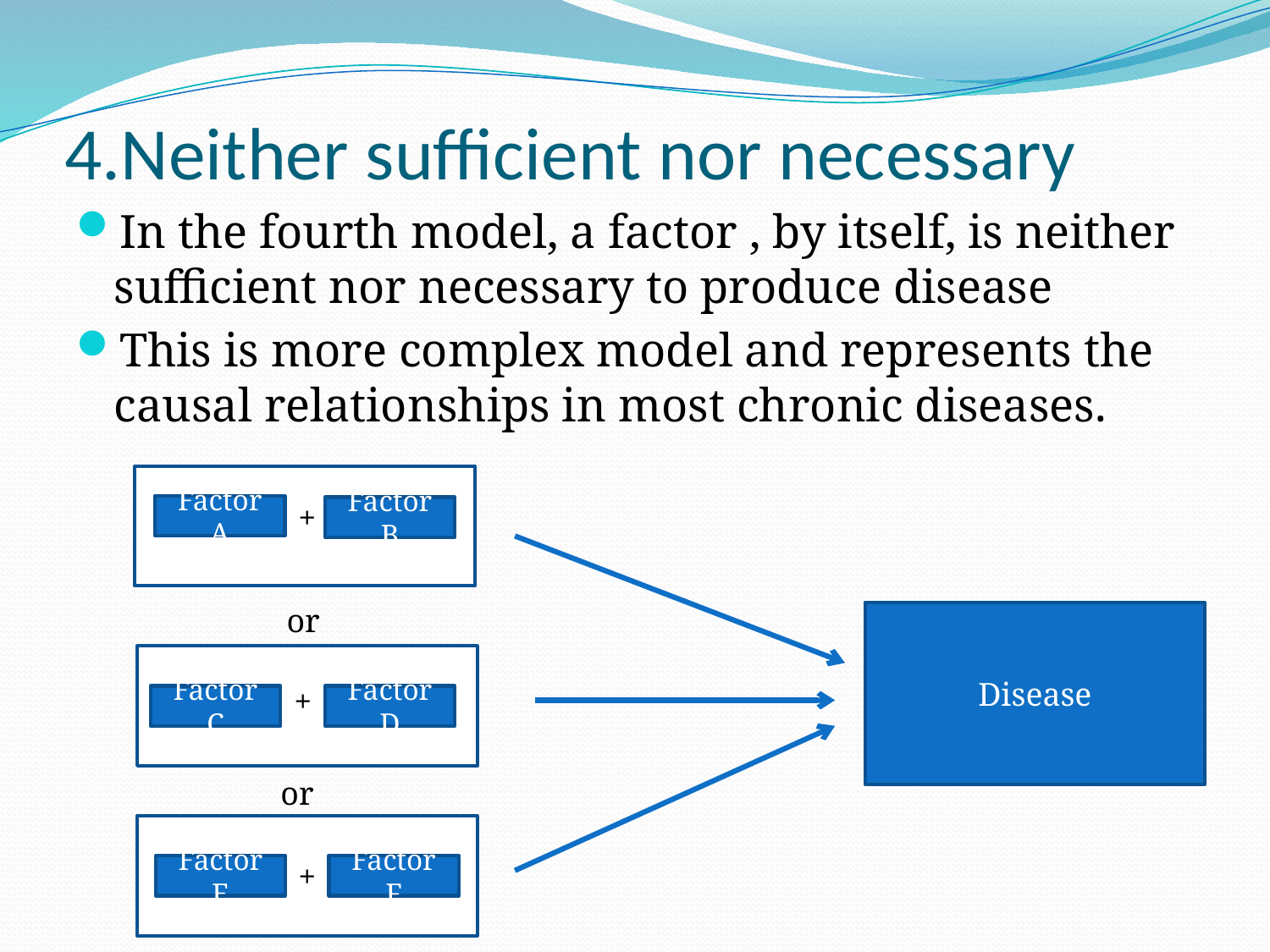

# 4.Neither sufficient nor necessary
In the fourth model, a factor , by itself, is neither sufficient nor necessary to produce disease
This is more complex model and represents the causal relationships in most chronic diseases.

+
Factor A
Factor B
or
Disease
+
+
Factor C
Factor D
or

+
Factor E
Factor F